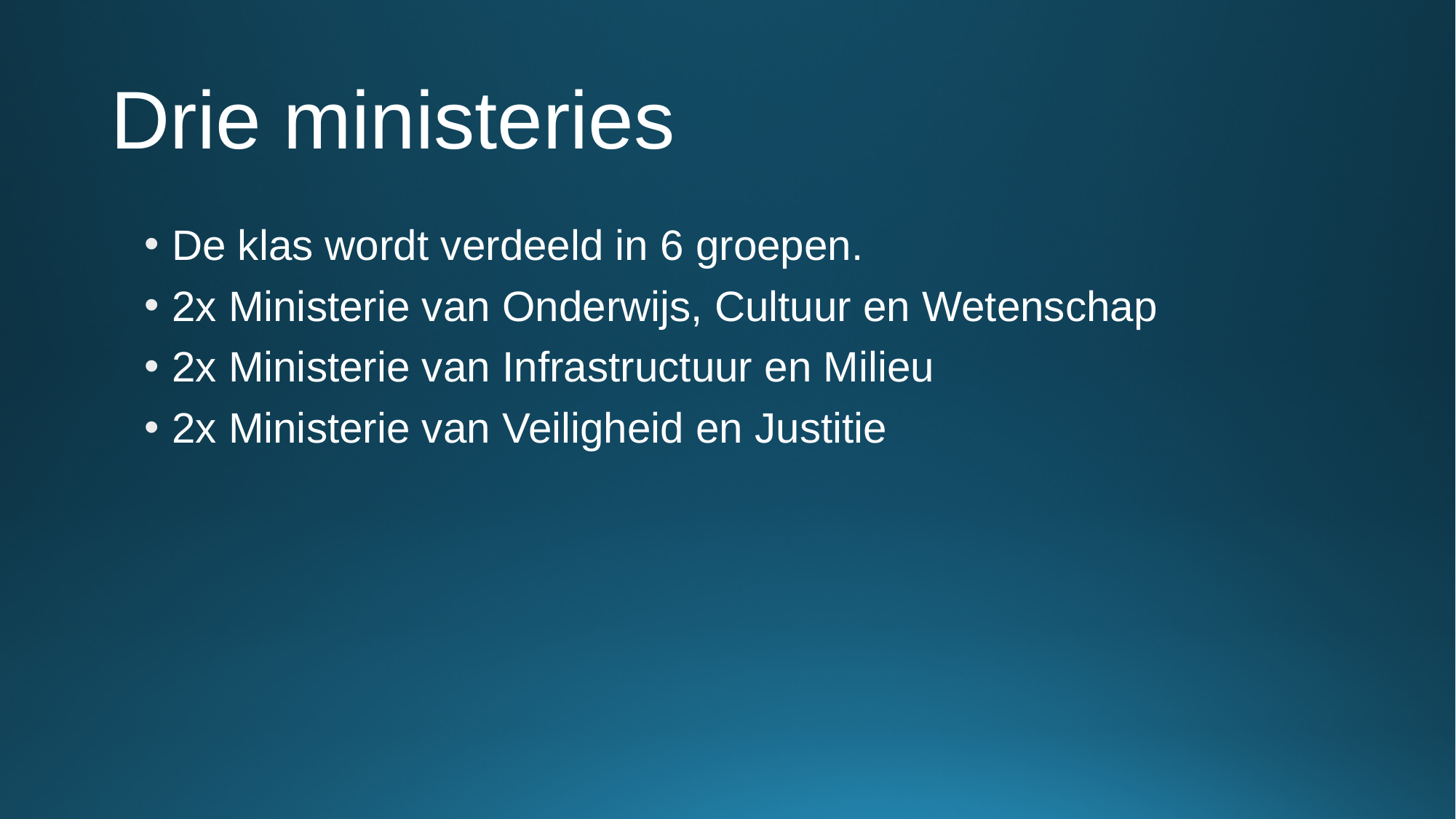

# Drie ministeries
De klas wordt verdeeld in 6 groepen.
2x Ministerie van Onderwijs, Cultuur en Wetenschap
2x Ministerie van Infrastructuur en Milieu
2x Ministerie van Veiligheid en Justitie